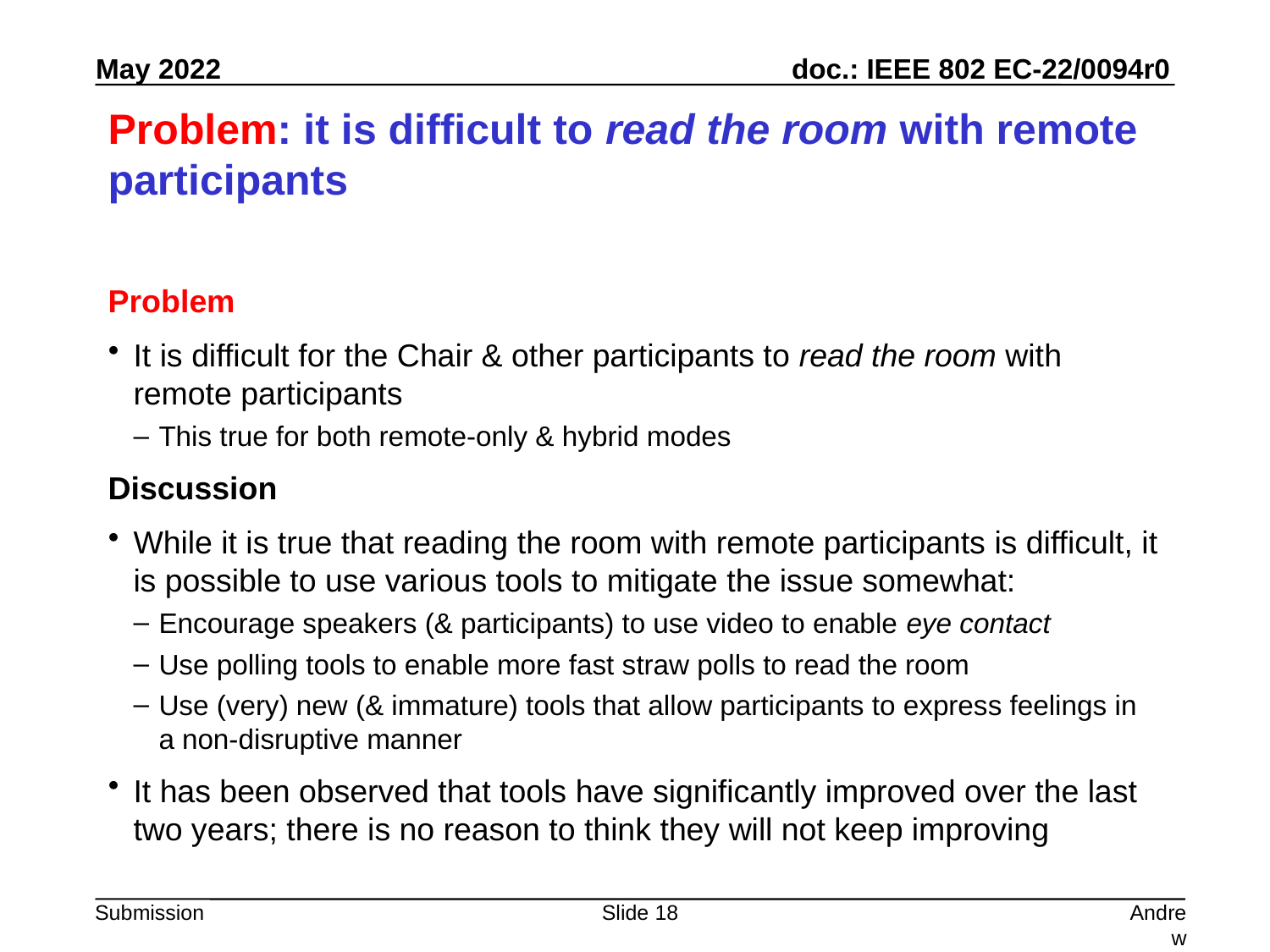

# Problem: it is difficult to read the room with remote participants
Problem
It is difficult for the Chair & other participants to read the room with remote participants
This true for both remote-only & hybrid modes
Discussion
While it is true that reading the room with remote participants is difficult, it is possible to use various tools to mitigate the issue somewhat:
Encourage speakers (& participants) to use video to enable eye contact
Use polling tools to enable more fast straw polls to read the room
Use (very) new (& immature) tools that allow participants to express feelings in a non-disruptive manner
It has been observed that tools have significantly improved over the last two years; there is no reason to think they will not keep improving

Slide 18
Andrew Myles, Cisco